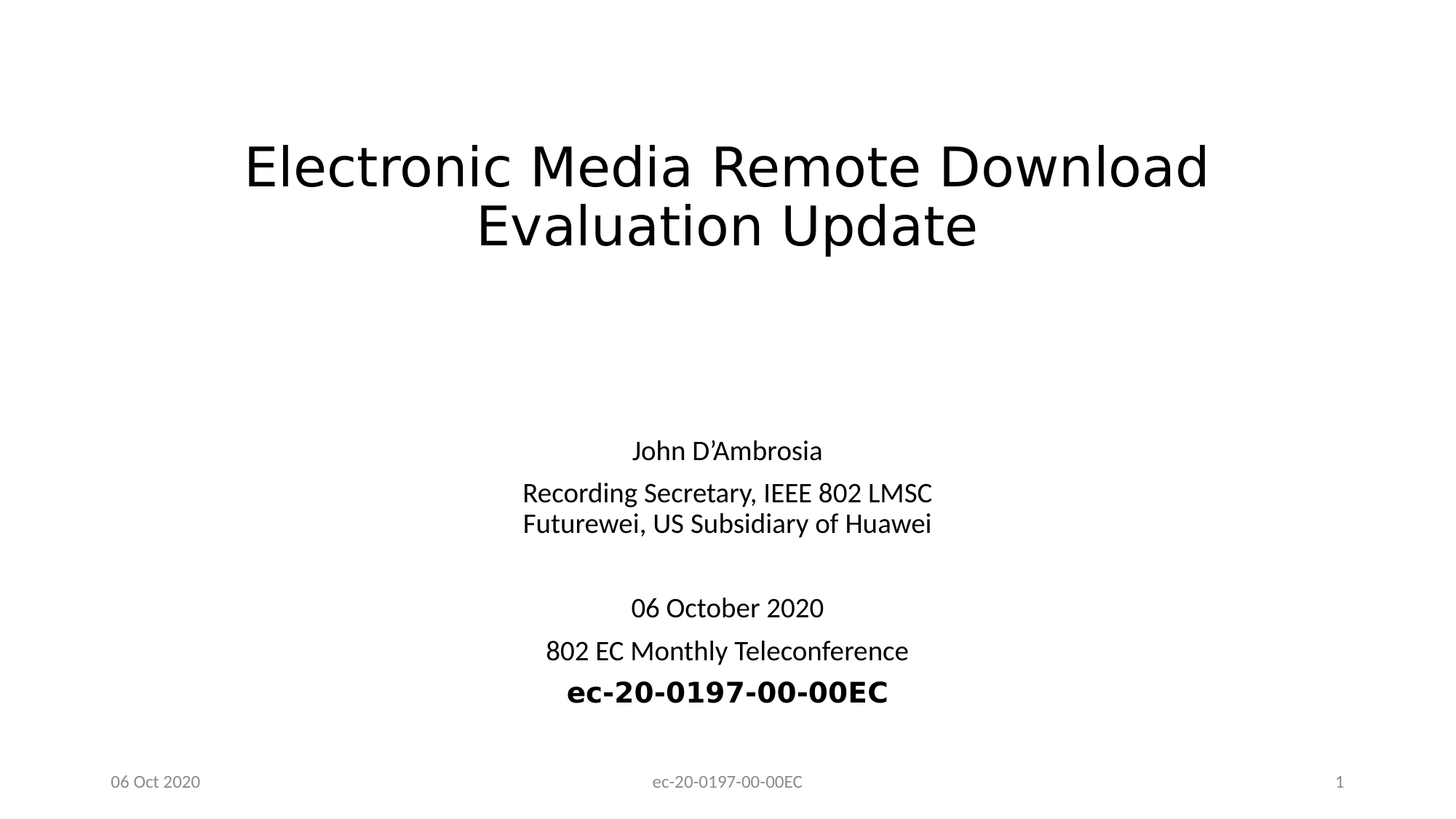

# Electronic Media Remote Download Evaluation Update
John D’Ambrosia
Recording Secretary, IEEE 802 LMSC
Futurewei, US Subsidiary of Huawei

06 October 2020
802 EC Monthly Teleconference
ec-20-0197-00-00EC
06 Oct 2020
ec-20-0197-00-00EC
1